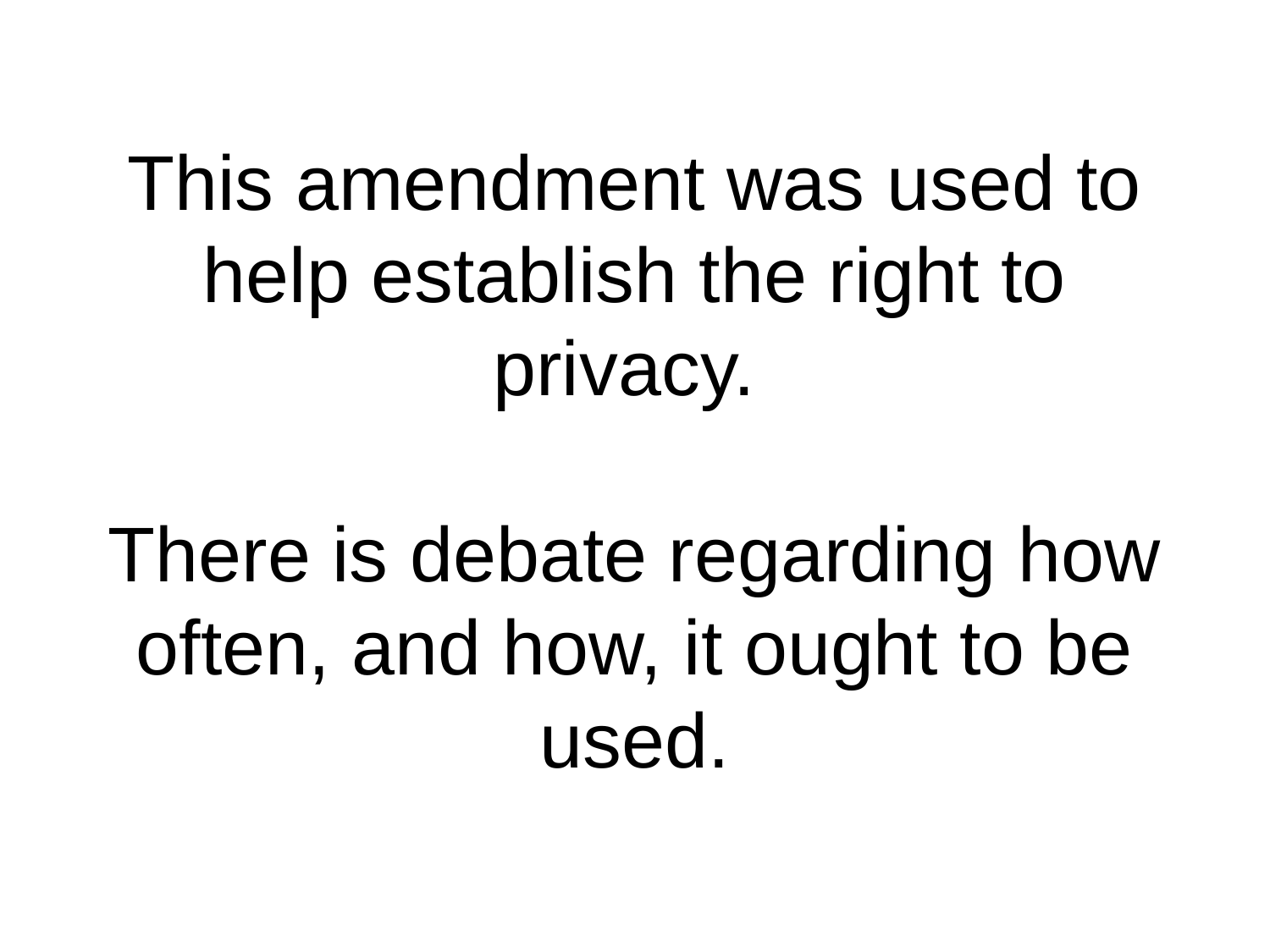

# This amendment was used to help establish the right to privacy. There is debate regarding how often, and how, it ought to be used.